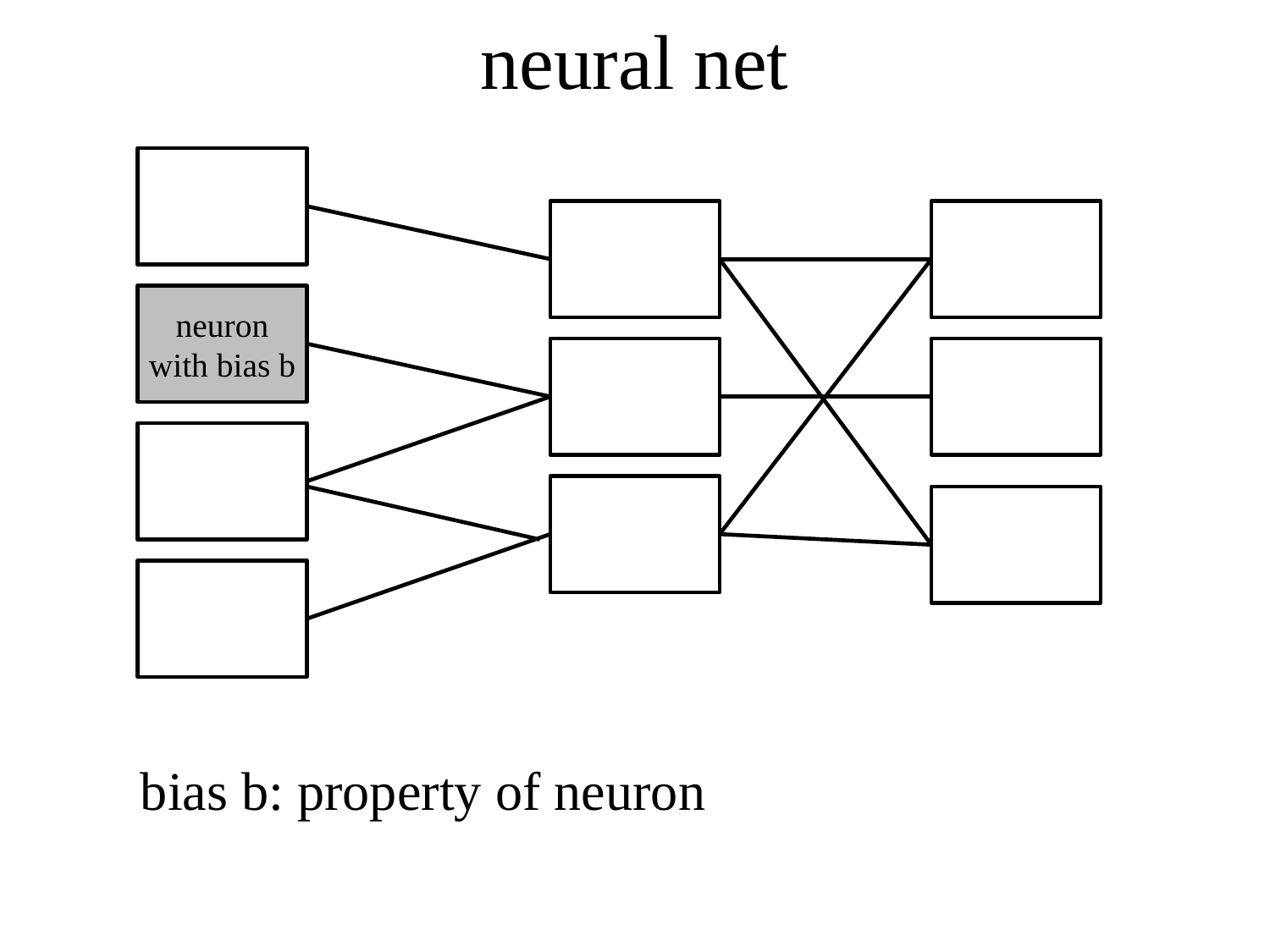

neural net

neuron
with bias b

bias b: property of neuron